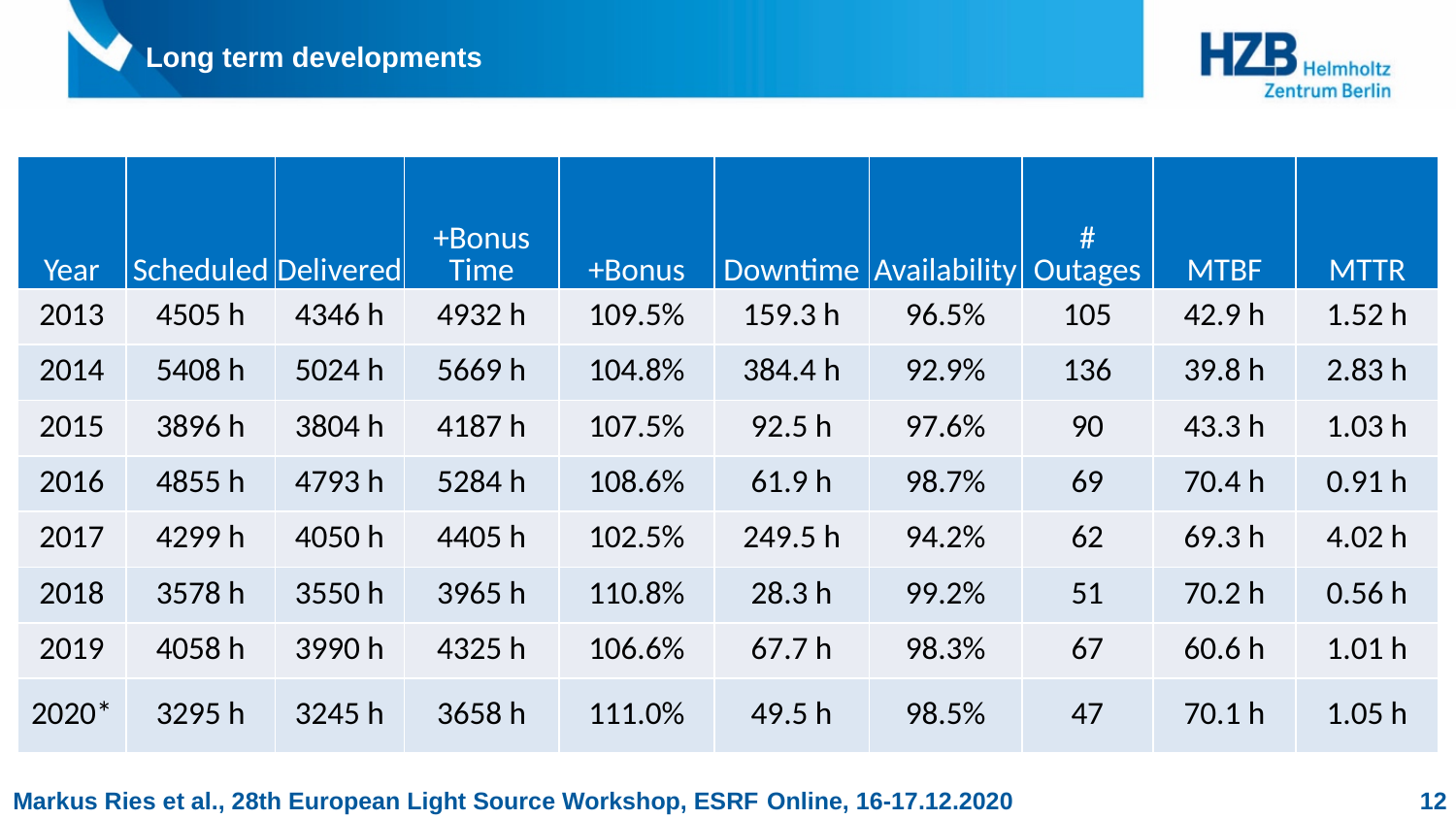

# Long term developments
| Year | Scheduled | Delivered | +Bonus Time | +Bonus | Downtime | Availability | # Outages | MTBF | MTTR |
| --- | --- | --- | --- | --- | --- | --- | --- | --- | --- |
| 2013 | 4505 h | 4346 h | 4932 h | 109.5% | 159.3 h | 96.5% | 105 | 42.9 h | 1.52 h |
| 2014 | 5408 h | 5024 h | 5669 h | 104.8% | 384.4 h | 92.9% | 136 | 39.8 h | 2.83 h |
| 2015 | 3896 h | 3804 h | 4187 h | 107.5% | 92.5 h | 97.6% | 90 | 43.3 h | 1.03 h |
| 2016 | 4855 h | 4793 h | 5284 h | 108.6% | 61.9 h | 98.7% | 69 | 70.4 h | 0.91 h |
| 2017 | 4299 h | 4050 h | 4405 h | 102.5% | 249.5 h | 94.2% | 62 | 69.3 h | 4.02 h |
| 2018 | 3578 h | 3550 h | 3965 h | 110.8% | 28.3 h | 99.2% | 51 | 70.2 h | 0.56 h |
| 2019 | 4058 h | 3990 h | 4325 h | 106.6% | 67.7 h | 98.3% | 67 | 60.6 h | 1.01 h |
| 2020\* | 3295 h | 3245 h | 3658 h | 111.0% | 49.5 h | 98.5% | 47 | 70.1 h | 1.05 h |
12